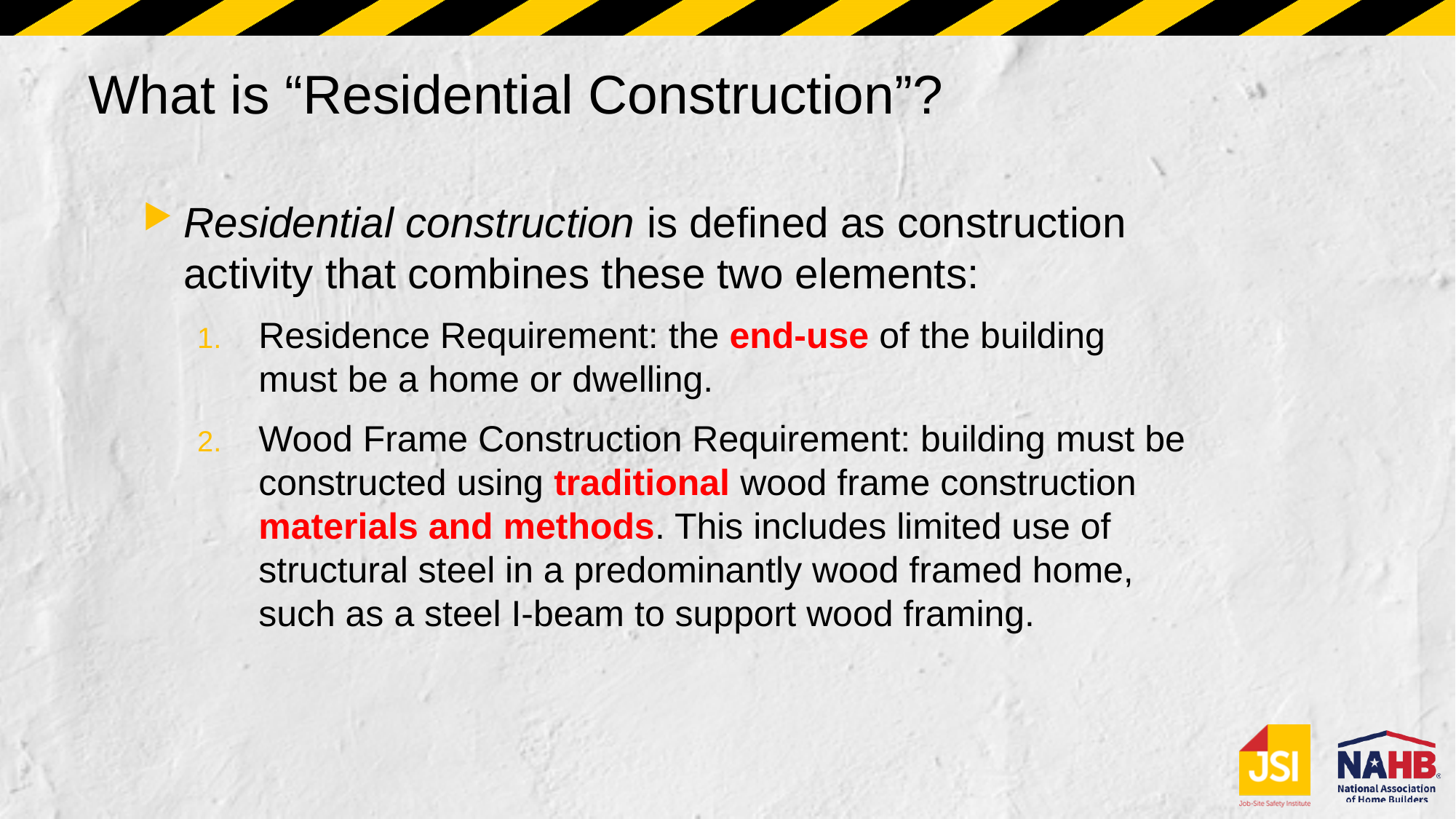

# What is “Residential Construction”?
Residential construction is defined as construction activity that combines these two elements:
Residence Requirement: the end-use of the building must be a home or dwelling.
Wood Frame Construction Requirement: building must be constructed using traditional wood frame construction materials and methods. This includes limited use of structural steel in a predominantly wood framed home, such as a steel I-beam to support wood framing.